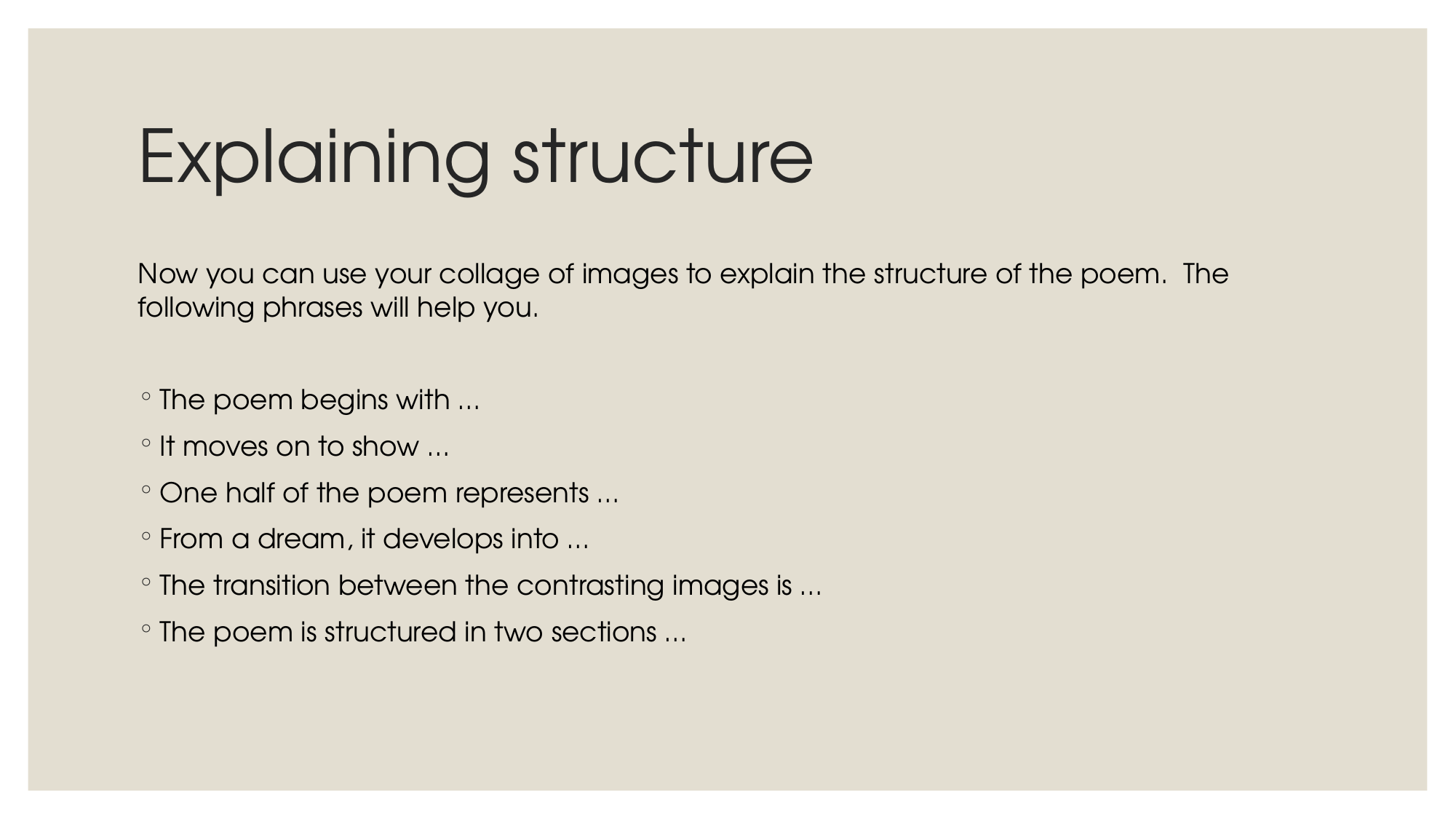

# Explaining structure
Now you can use your collage of images to explain the structure of the poem.  The following phrases will help you.

The poem begins with …
It moves on to show …
One half of the poem represents …
From a dream, it develops into …
The transition between the contrasting images is …
The poem is structured in two sections …